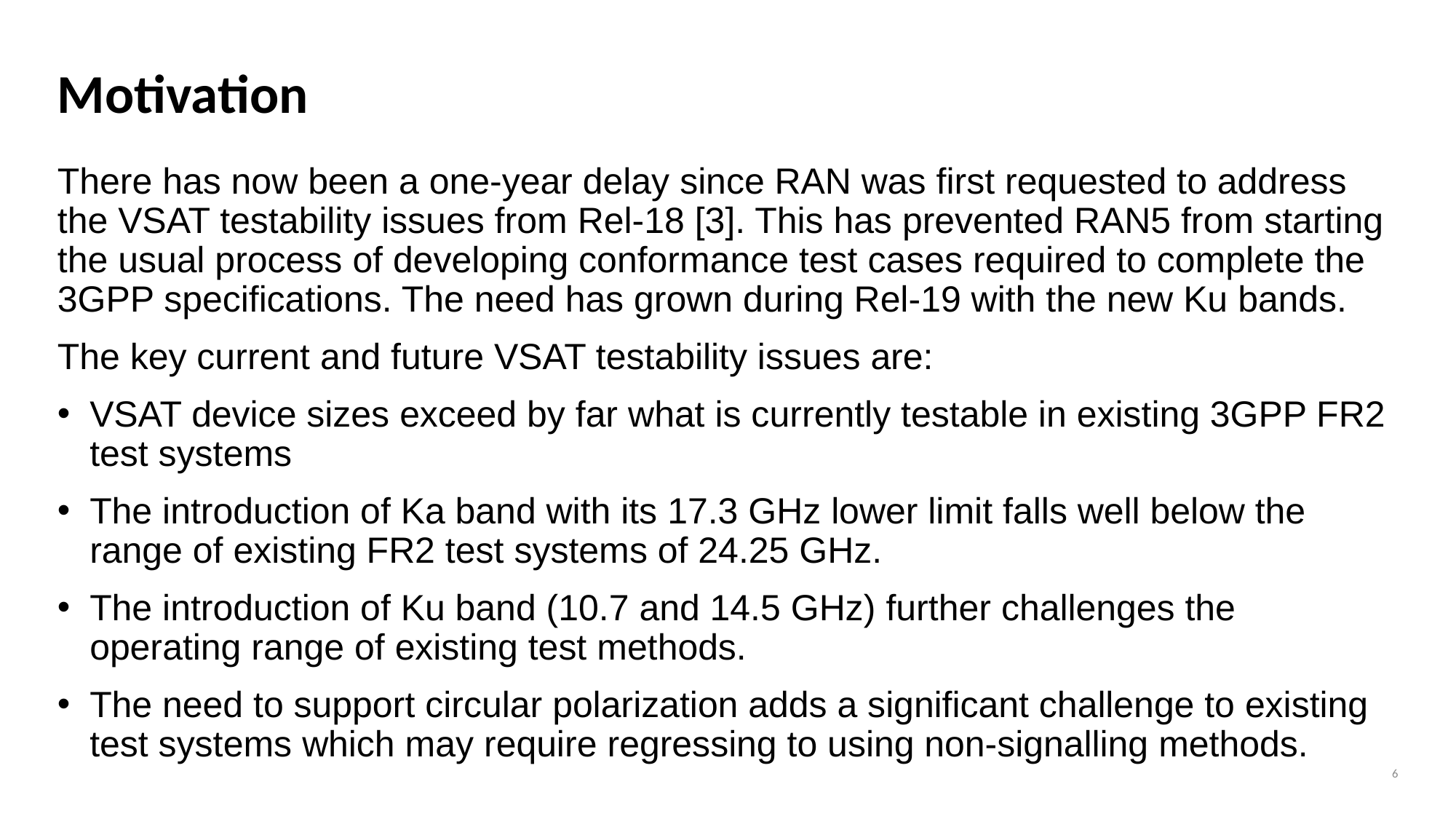

# Motivation
There has now been a one-year delay since RAN was first requested to address the VSAT testability issues from Rel-18 [3]. This has prevented RAN5 from starting the usual process of developing conformance test cases required to complete the 3GPP specifications. The need has grown during Rel-19 with the new Ku bands.
The key current and future VSAT testability issues are:
VSAT device sizes exceed by far what is currently testable in existing 3GPP FR2 test systems
The introduction of Ka band with its 17.3 GHz lower limit falls well below the range of existing FR2 test systems of 24.25 GHz.
The introduction of Ku band (10.7 and 14.5 GHz) further challenges the operating range of existing test methods.
The need to support circular polarization adds a significant challenge to existing test systems which may require regressing to using non-signalling methods.

6